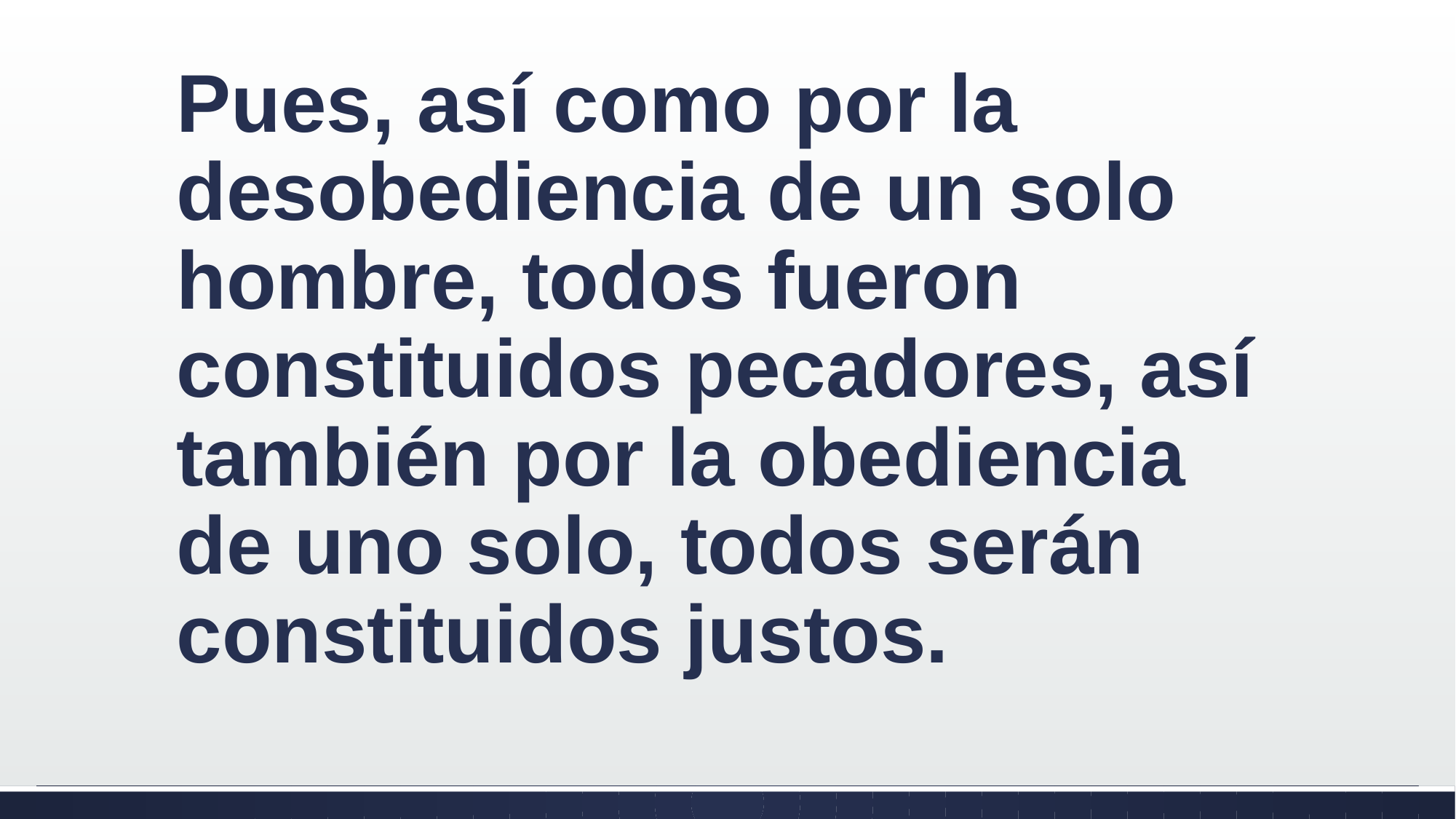

#
Pues, así como por la desobediencia de un solo hombre, todos fueron constituidos pecadores, así también por la obediencia de uno solo, todos serán constituidos justos.